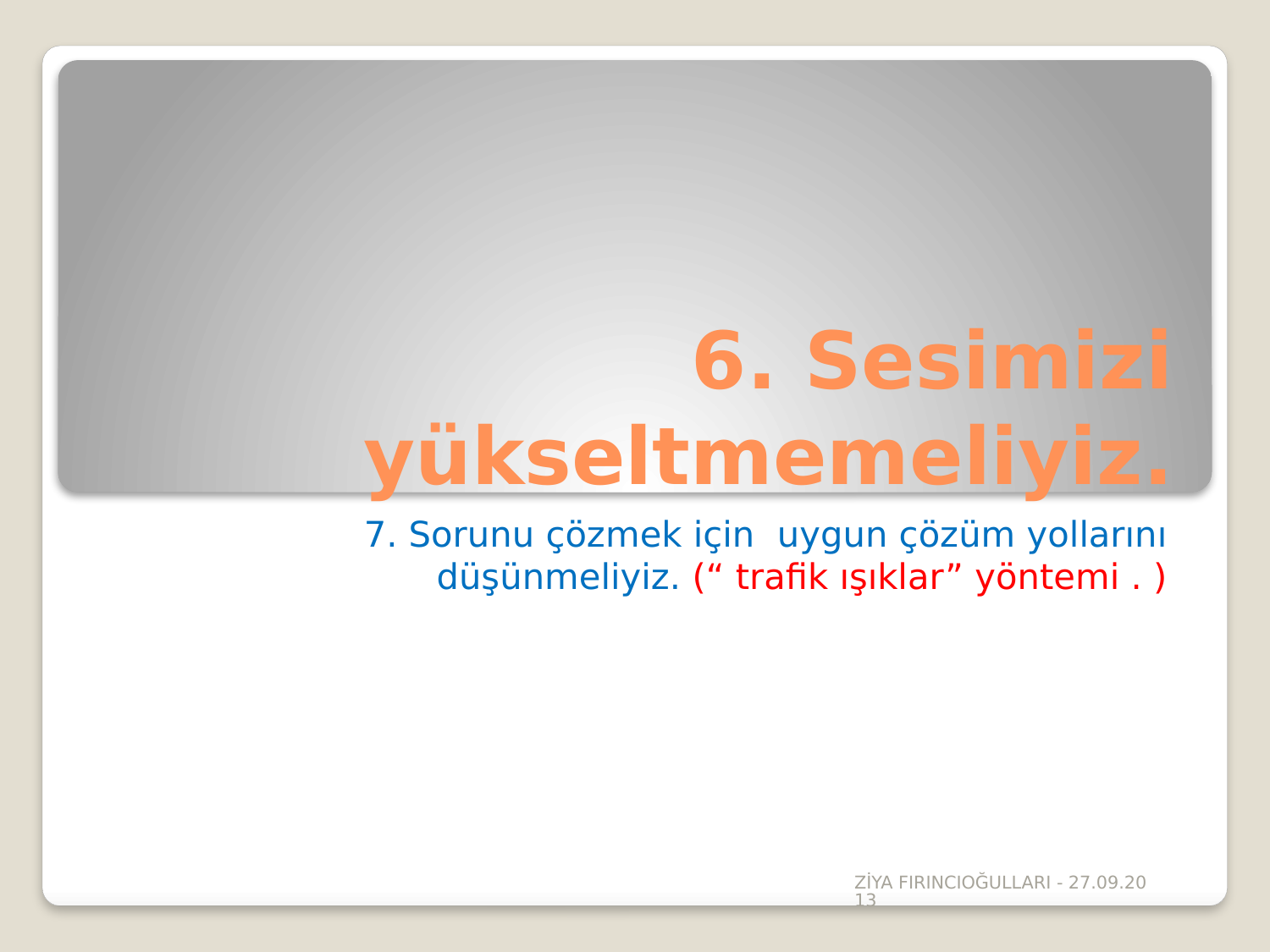

# 6. Sesimizi yükseltmemeliyiz.
7. Sorunu çözmek için  uygun çözüm yollarını düşünmeliyiz. (“ trafik ışıklar” yöntemi . )
ZİYA FIRINCIOĞULLARI - 27.09.2013